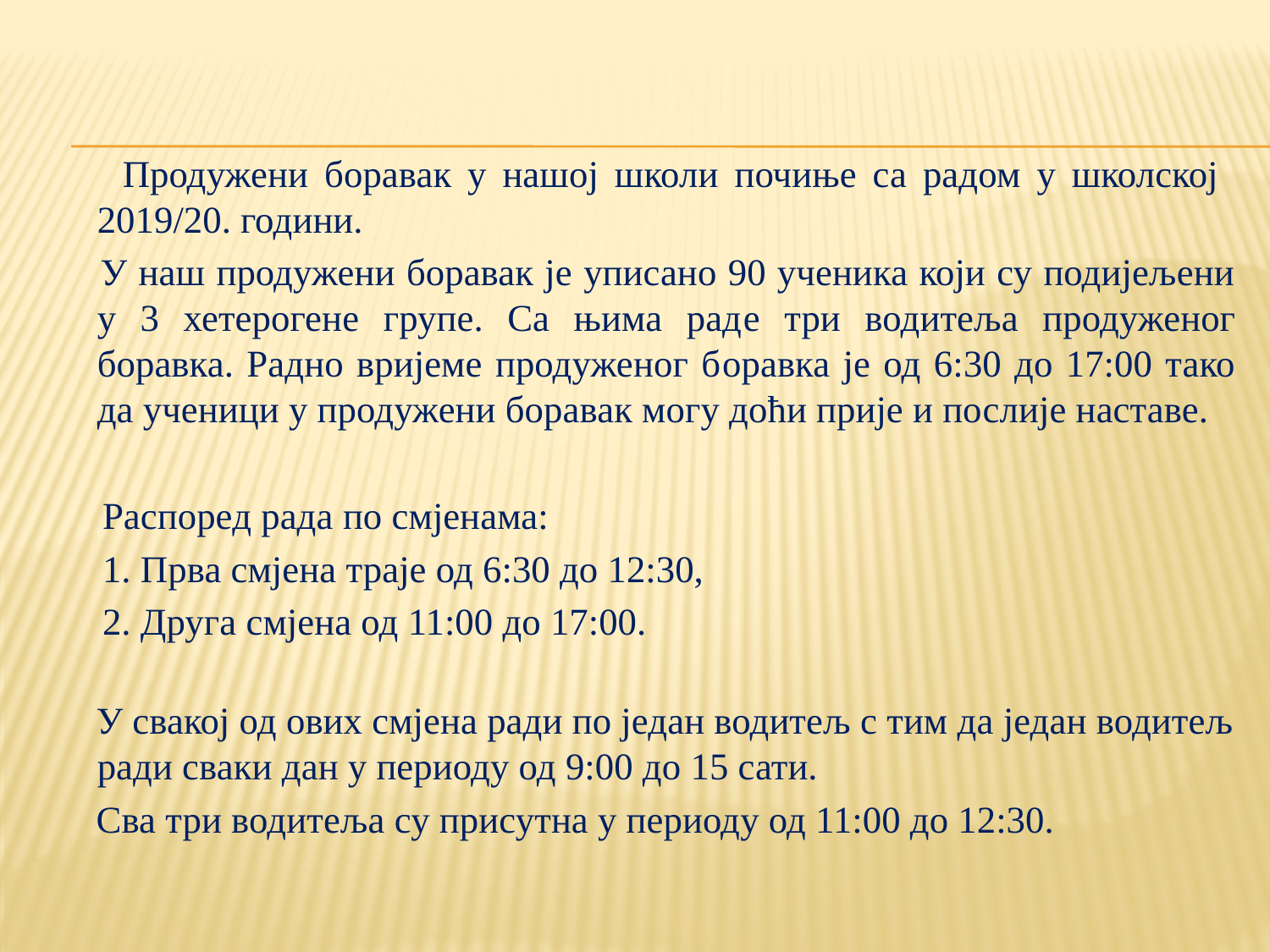

#

     Продужени боравак у нашој школи почиње са радом у школској  2019/20. години.
    У наш продужени боравак је уписано 90 ученика који су подијељени у 3 хетерогене групе. Са њима радe три водитеља продуженог боравка. Радно вријеме продуженог бoравка је од 6:30 до 17:00 тако да ученици у продужени боравак могу доћи прије и послије наставе.

     Распоред рада по смјенама:
     1. Прва смјена траје од 6:30 до 12:30,
     2. Друга смјена од 11:00 до 17:00.

     У свакој од ових смјена ради по један водитељ с тим да један водитељ ради сваки дан у периоду од 9:00 до 15 сати.
     Сва три водитеља су присутна у периоду од 11:00 до 12:30.